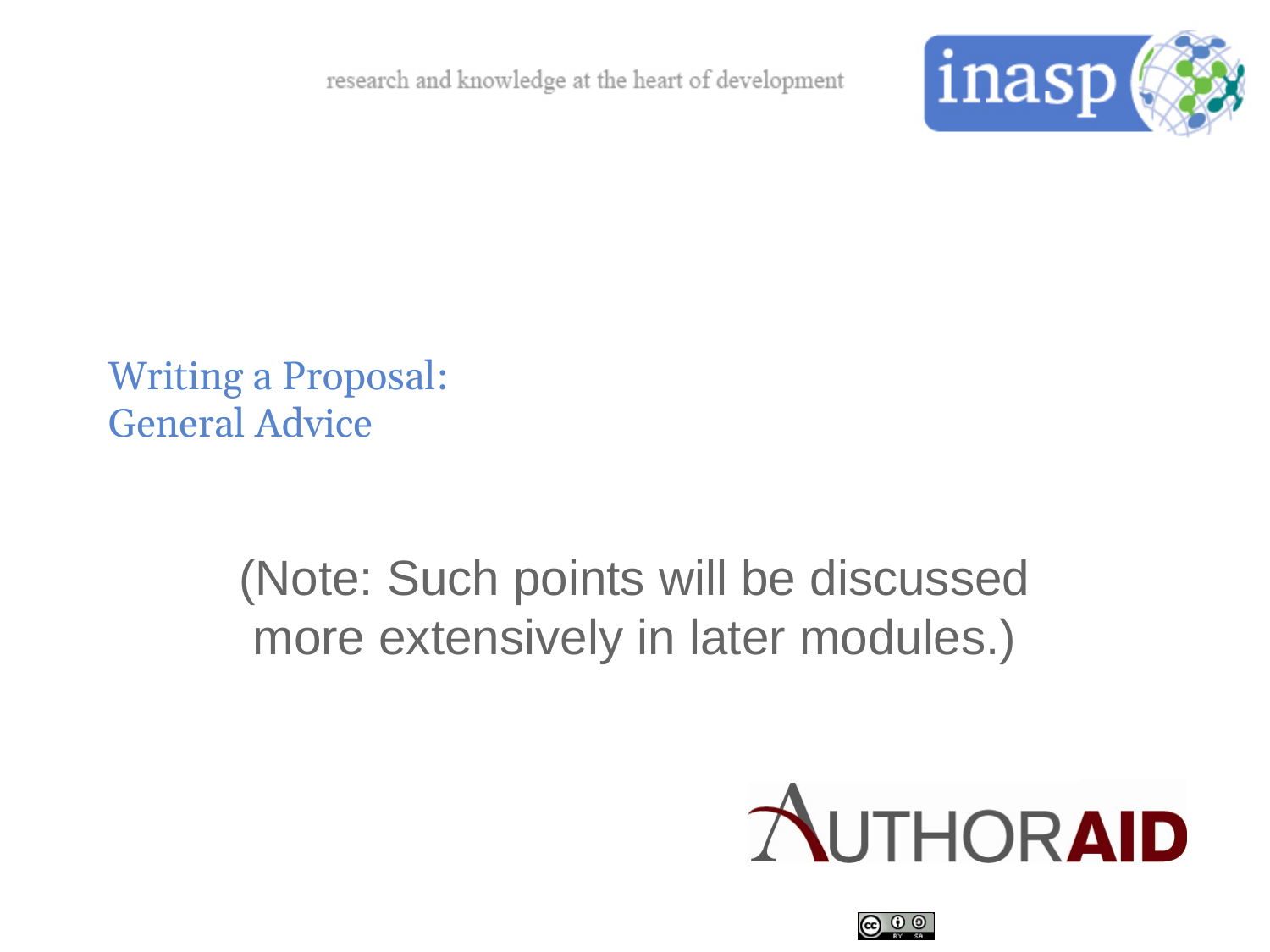

# Writing a Proposal: General Advice
(Note: Such points will be discussed more extensively in later modules.)